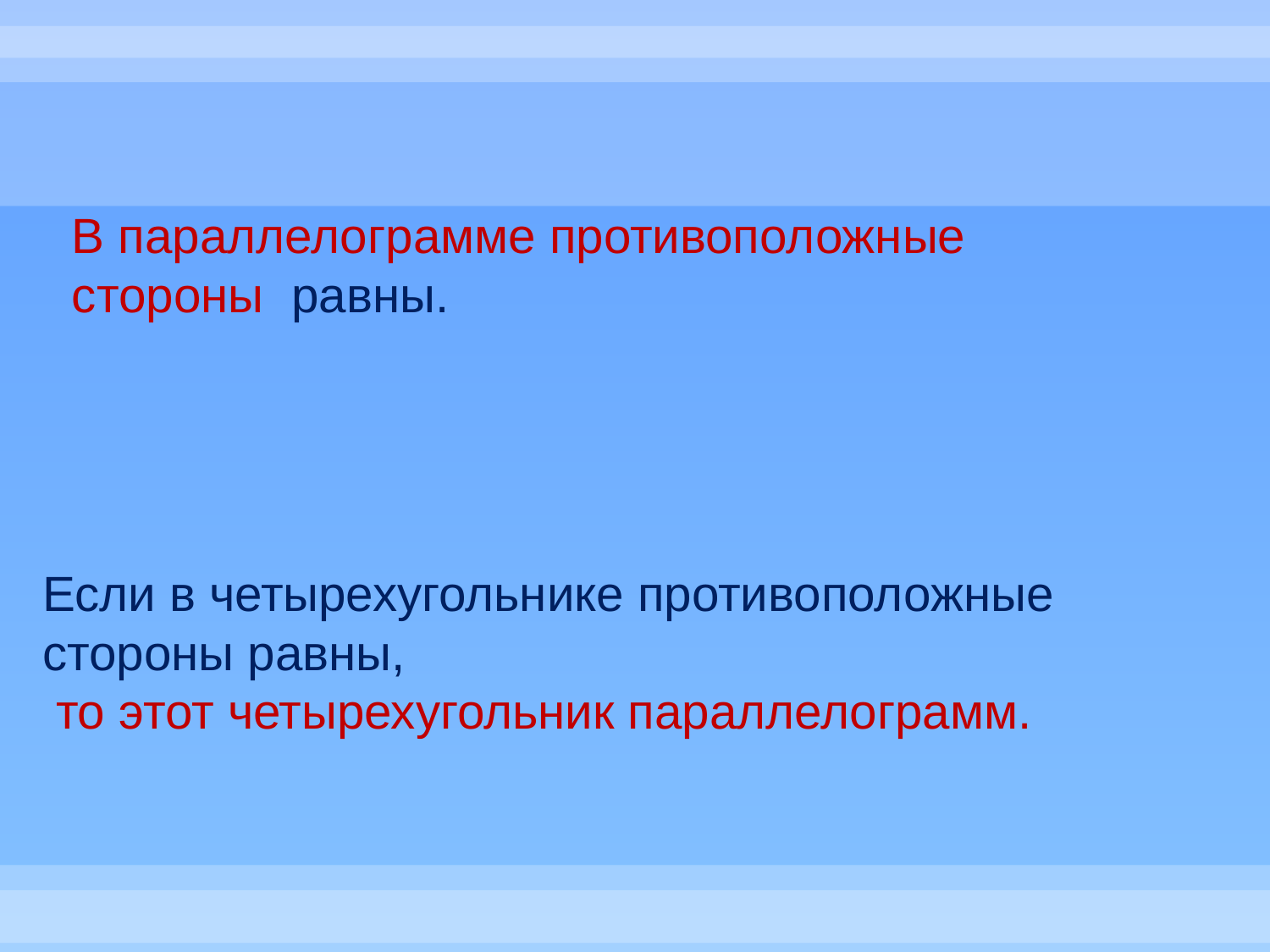

В параллелограмме противоположные стороны  равны.
Если в четырехугольнике противоположные стороны равны,
 то этот четырехугольник параллелограмм.
#